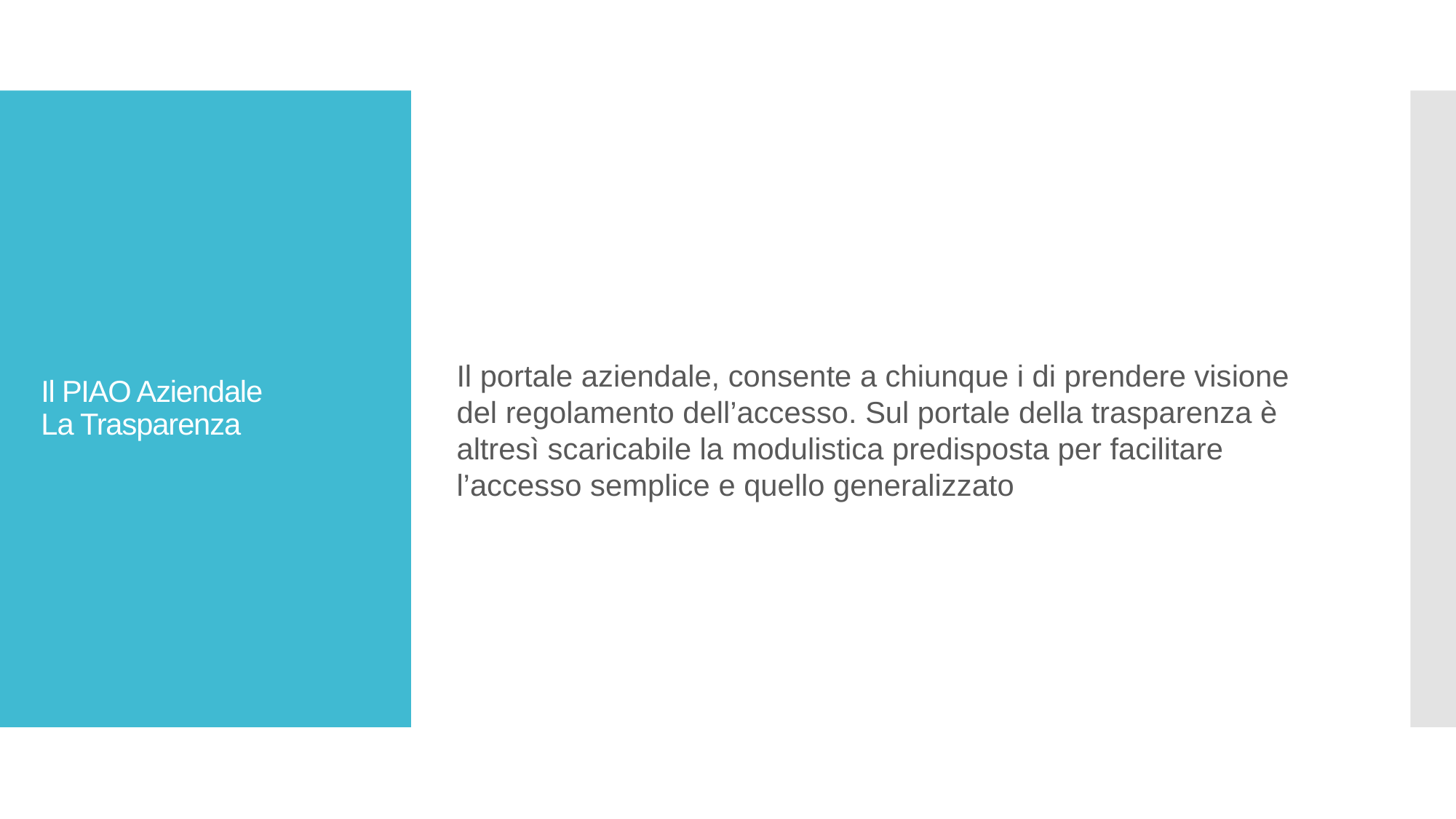

Il portale aziendale, consente a chiunque i di prendere visione del regolamento dell’accesso. Sul portale della trasparenza è altresì scaricabile la modulistica predisposta per facilitare l’accesso semplice e quello generalizzato
# Il PIAO Aziendale La Trasparenza